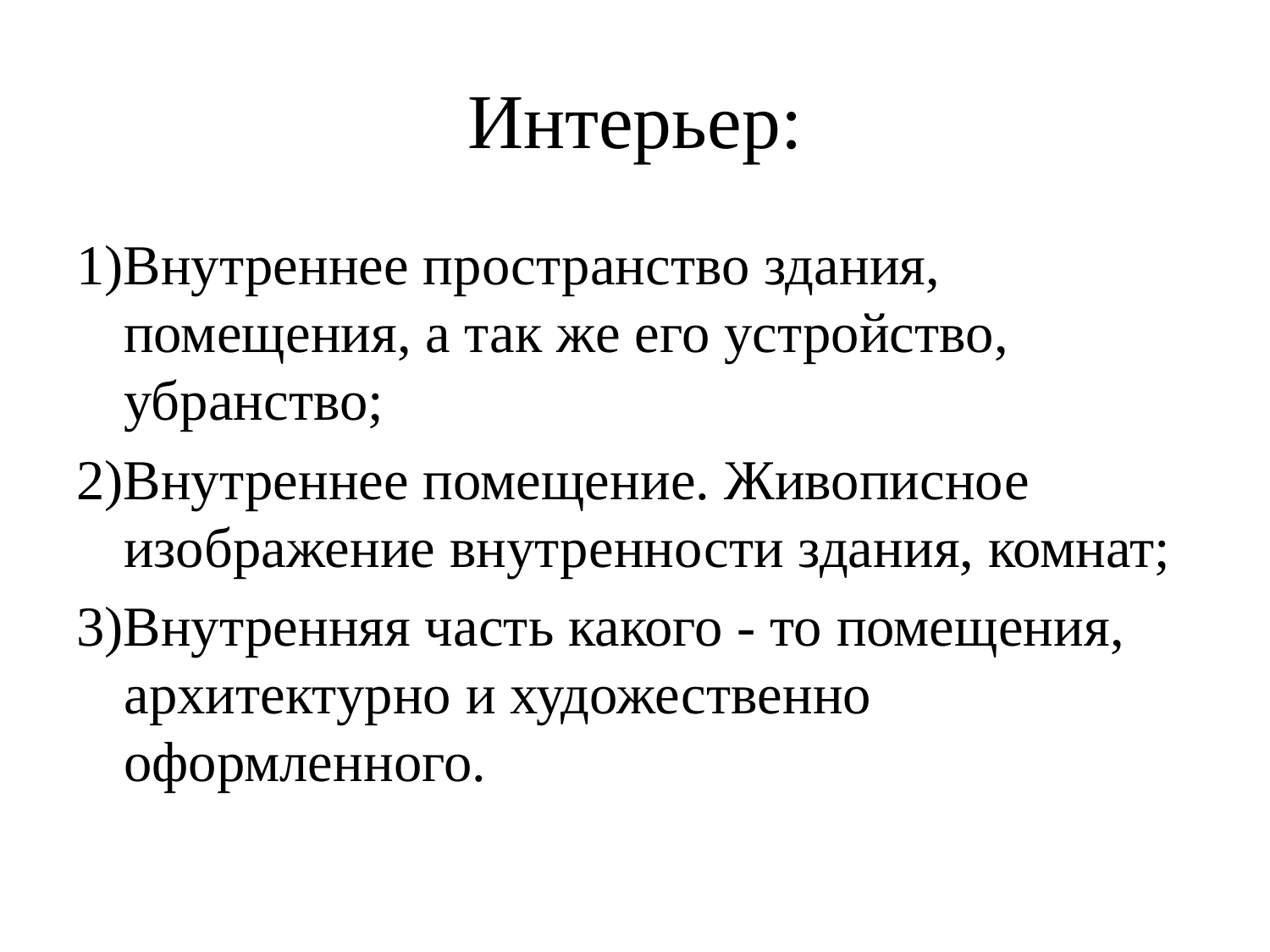

# Интерьер:
1)Внутреннее пространство здания, помещения, а так же его устройство, убранство;
2)Внутреннее помещение. Живописное изображение внутренности здания, комнат;
3)Внутренняя часть какого ‑ то помещения, архитектурно и художественно оформленного.